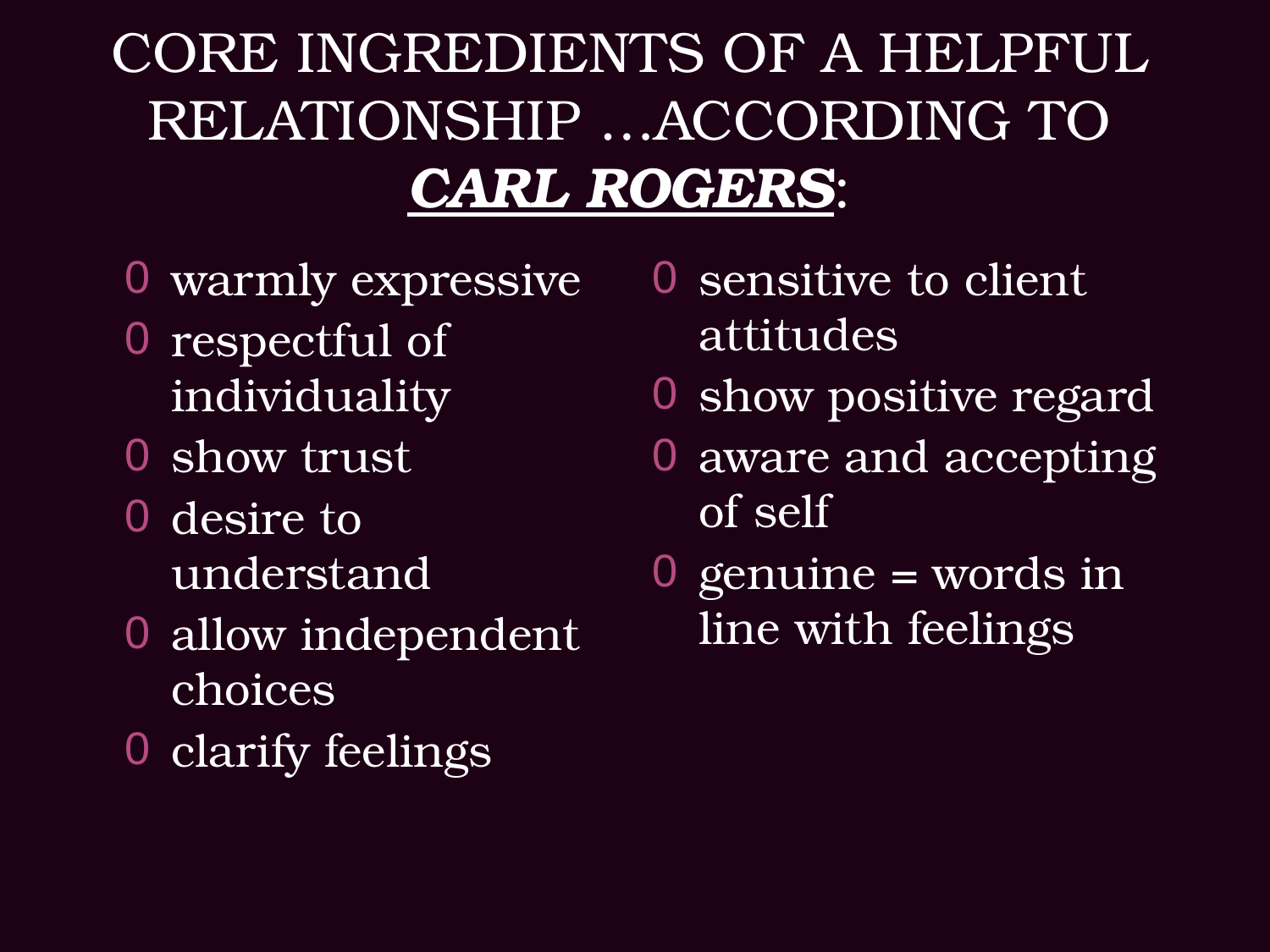

# Core Ingredients of a Helpful Relationship …According to Carl Rogers:
warmly expressive
respectful of individuality
show trust
desire to understand
allow independent choices
clarify feelings
sensitive to client attitudes
show positive regard
aware and accepting of self
genuine = words in line with feelings